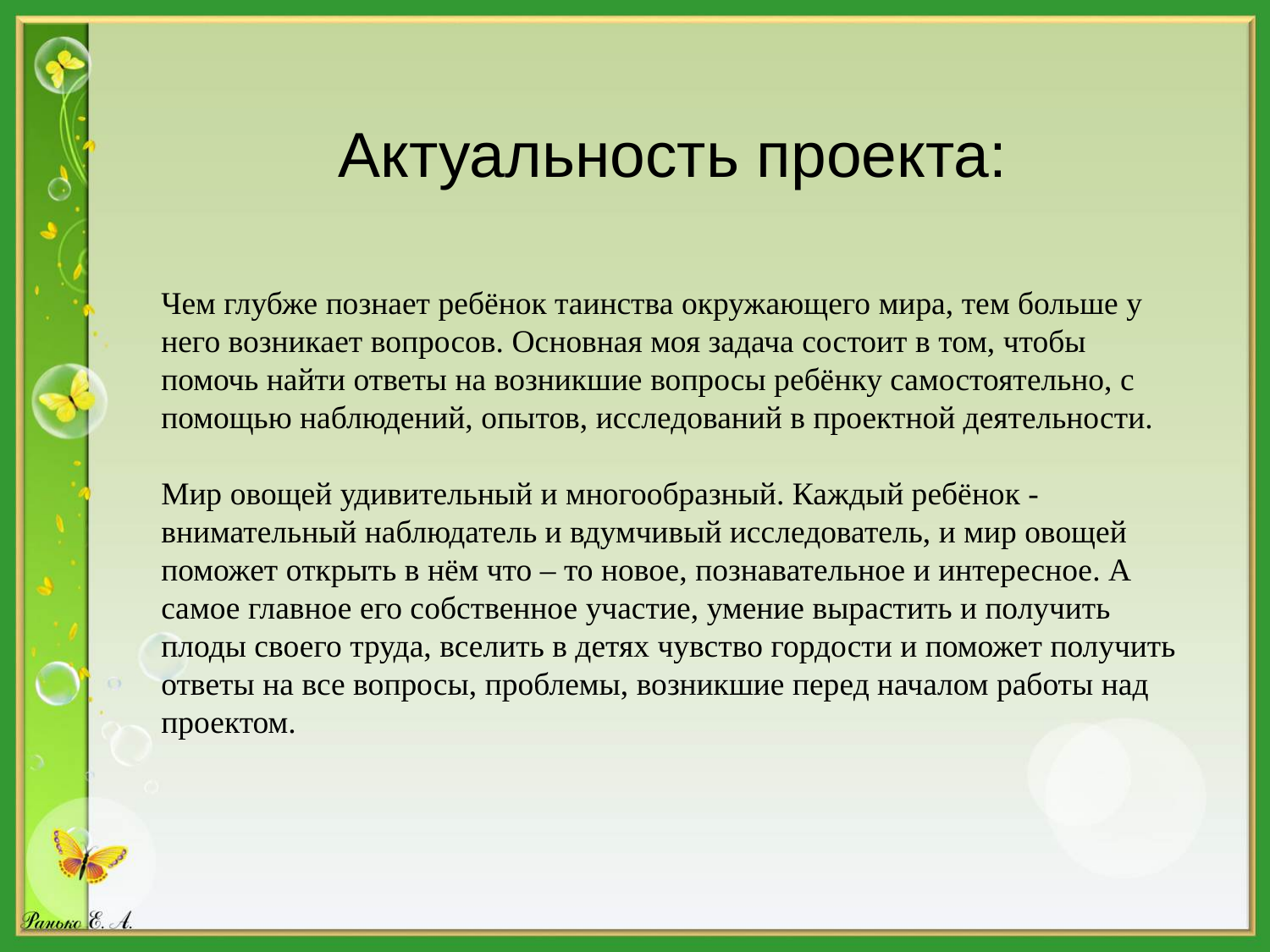

# Актуальность проекта:

Чем глубже познает ребёнок таинства окружающего мира, тем больше у него возникает вопросов. Основная моя задача состоит в том, чтобы помочь найти ответы на возникшие вопросы ребёнку самостоятельно, с помощью наблюдений, опытов, исследований в проектной деятельности.

Мир овощей удивительный и многообразный. Каждый ребёнок -  внимательный наблюдатель и вдумчивый исследователь, и мир овощей поможет открыть в нём что – то новое, познавательное и интересное. А самое главное его собственное участие, умение вырастить и получить плоды своего труда, вселить в детях чувство гордости и поможет получить ответы на все вопросы, проблемы, возникшие перед началом работы над проектом.